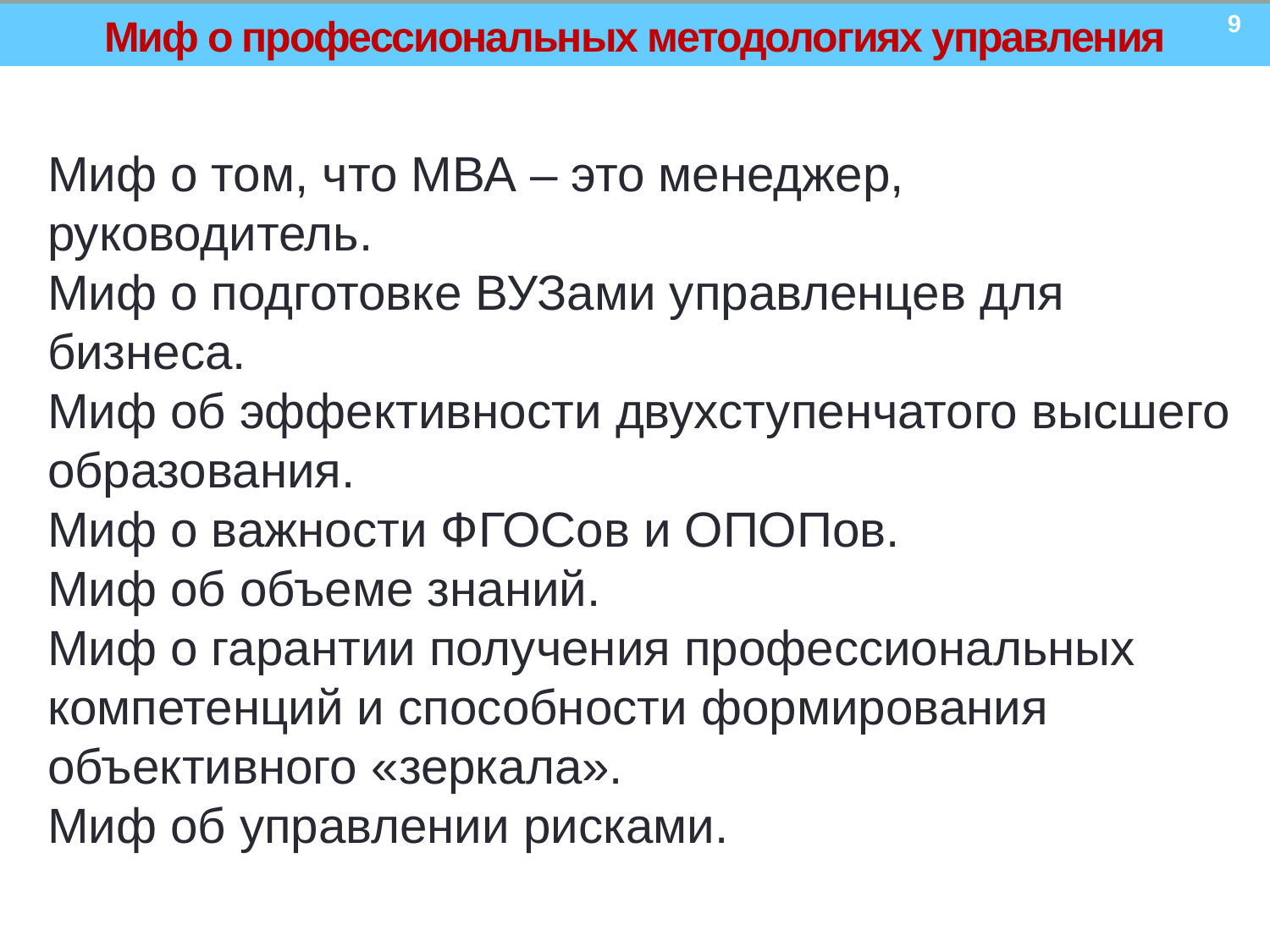

9
# Миф о профессиональных методологиях управления
Миф о том, что МВА – это менеджер, руководитель.
Миф о подготовке ВУЗами управленцев для бизнеса.
Миф об эффективности двухступенчатого высшего образования.
Миф о важности ФГОСов и ОПОПов.
Миф об объеме знаний.
Миф о гарантии получения профессиональных компетенций и способности формирования объективного «зеркала».
Миф об управлении рисками.